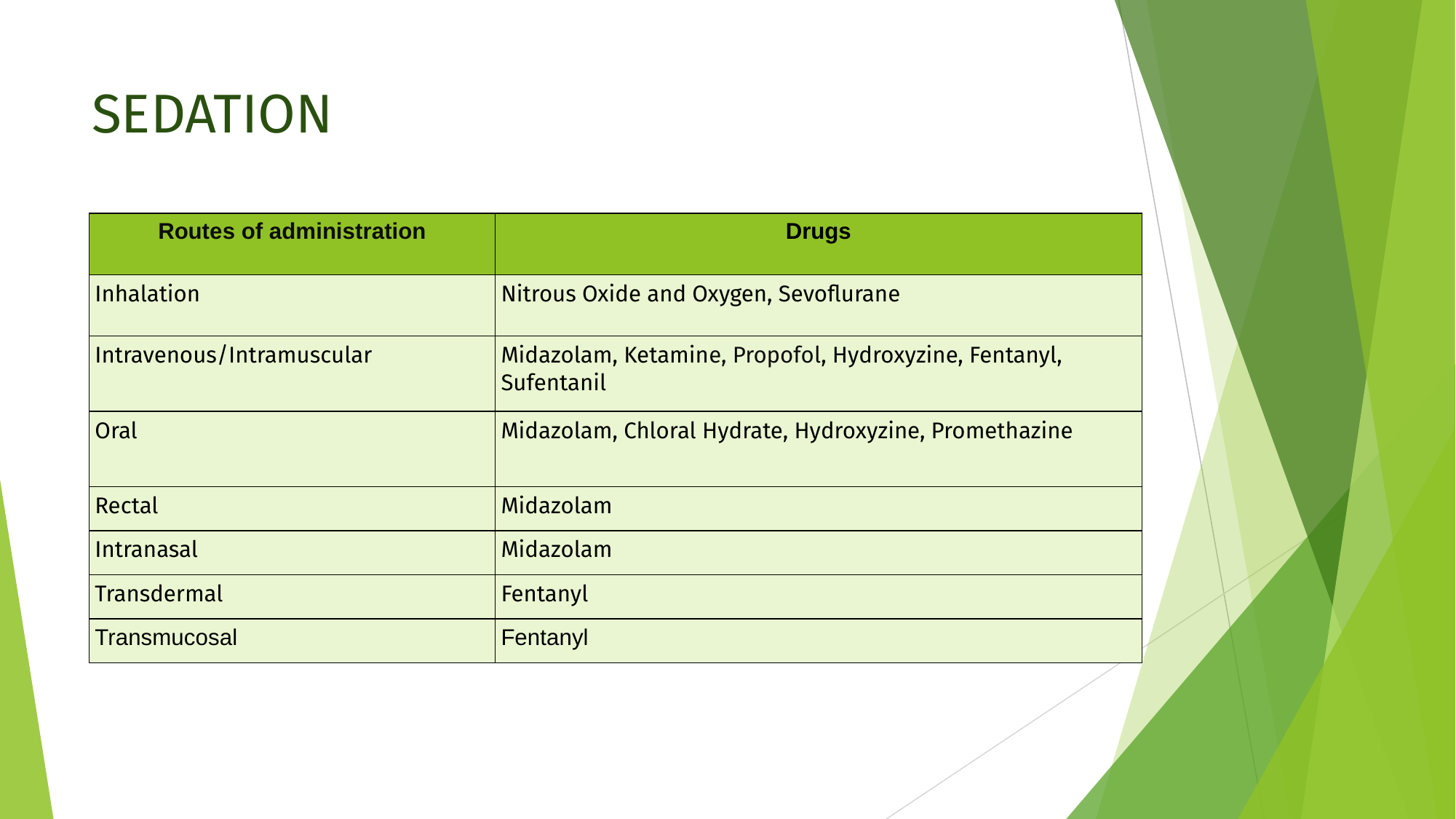

# SEDATION
| Routes of administration | Drugs |
| --- | --- |
| Inhalation | Nitrous Oxide and Oxygen, Sevoflurane |
| Intravenous/Intramuscular | Midazolam, Ketamine, Propofol, Hydroxyzine, Fentanyl, Sufentanil |
| Oral | Midazolam, Chloral Hydrate, Hydroxyzine, Promethazine |
| Rectal | Midazolam |
| Intranasal | Midazolam |
| Transdermal | Fentanyl |
| Transmucosal | Fentanyl |